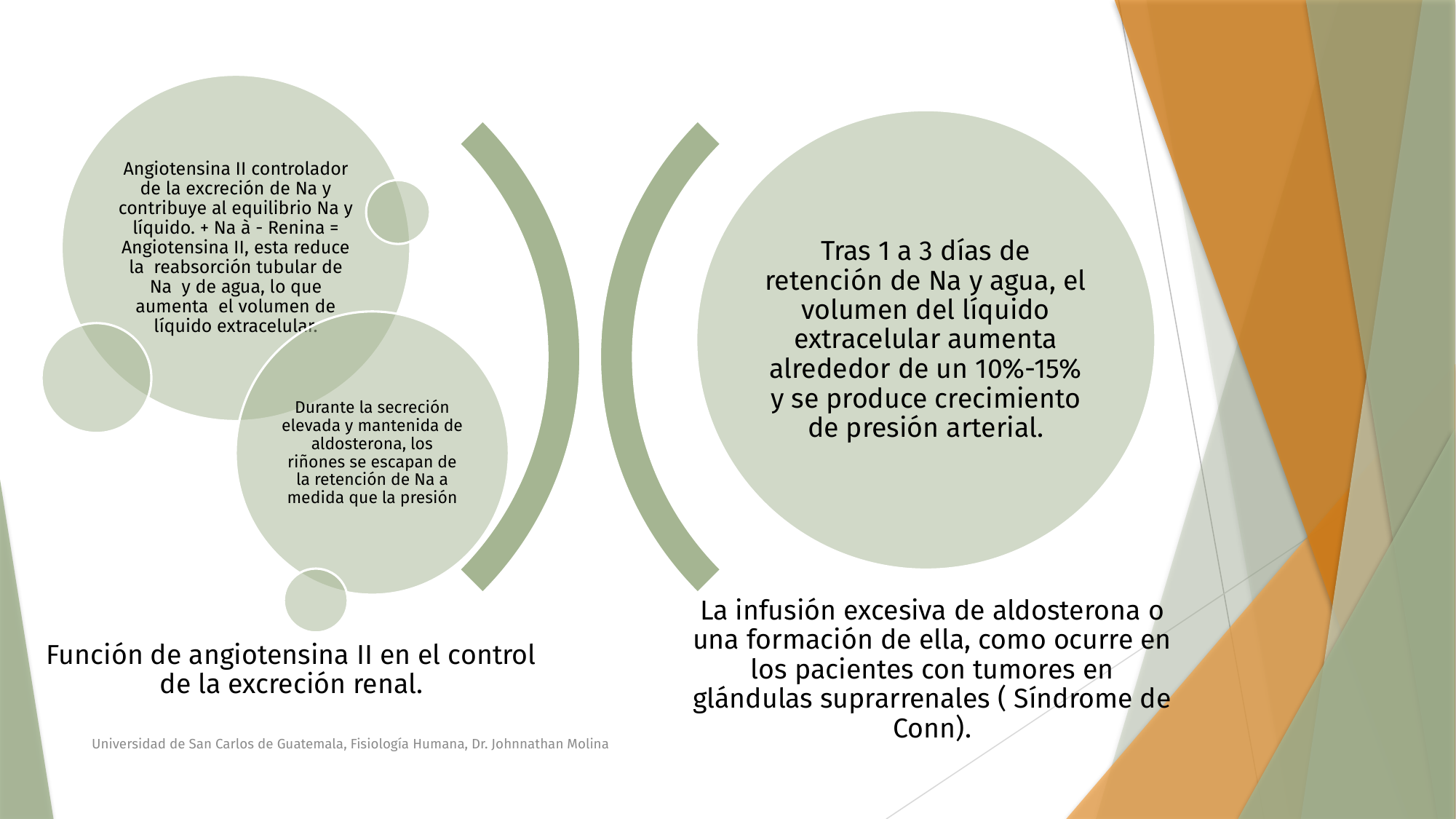

La infusión excesiva de aldosterona o una formación de ella, como ocurre en los pacientes con tumores en glándulas suprarrenales ( Síndrome de Conn).
Tras 1 a 3 días de retención de Na y agua, el volumen del líquido extracelular aumenta alrededor de un 10%-15% y se produce crecimiento de presión arterial.
Angiotensina II controlador de la excreción de Na y contribuye al equilibrio Na y líquido. + Na à - Renina = Angiotensina II, esta reduce la  reabsorción tubular de Na  y de agua, lo que aumenta  el volumen de líquido extracelular.
Durante la secreción elevada y mantenida de aldosterona, los riñones se escapan de la retención de Na a medida que la presión
Función de angiotensina II en el control de la excreción renal.
Universidad de San Carlos de Guatemala, Fisiología Humana, Dr. Johnnathan Molina